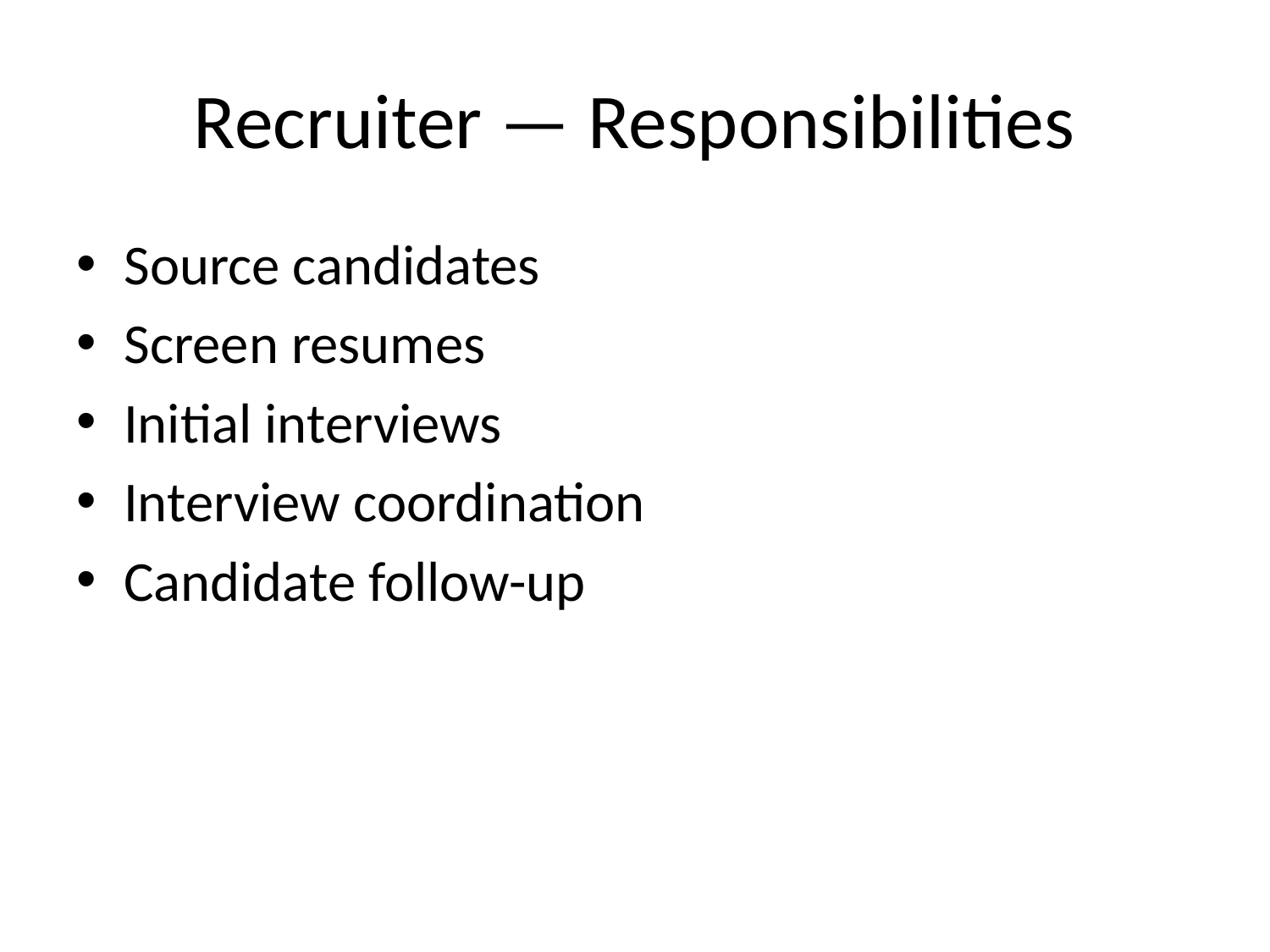

# Recruiter — Responsibilities
Source candidates
Screen resumes
Initial interviews
Interview coordination
Candidate follow-up